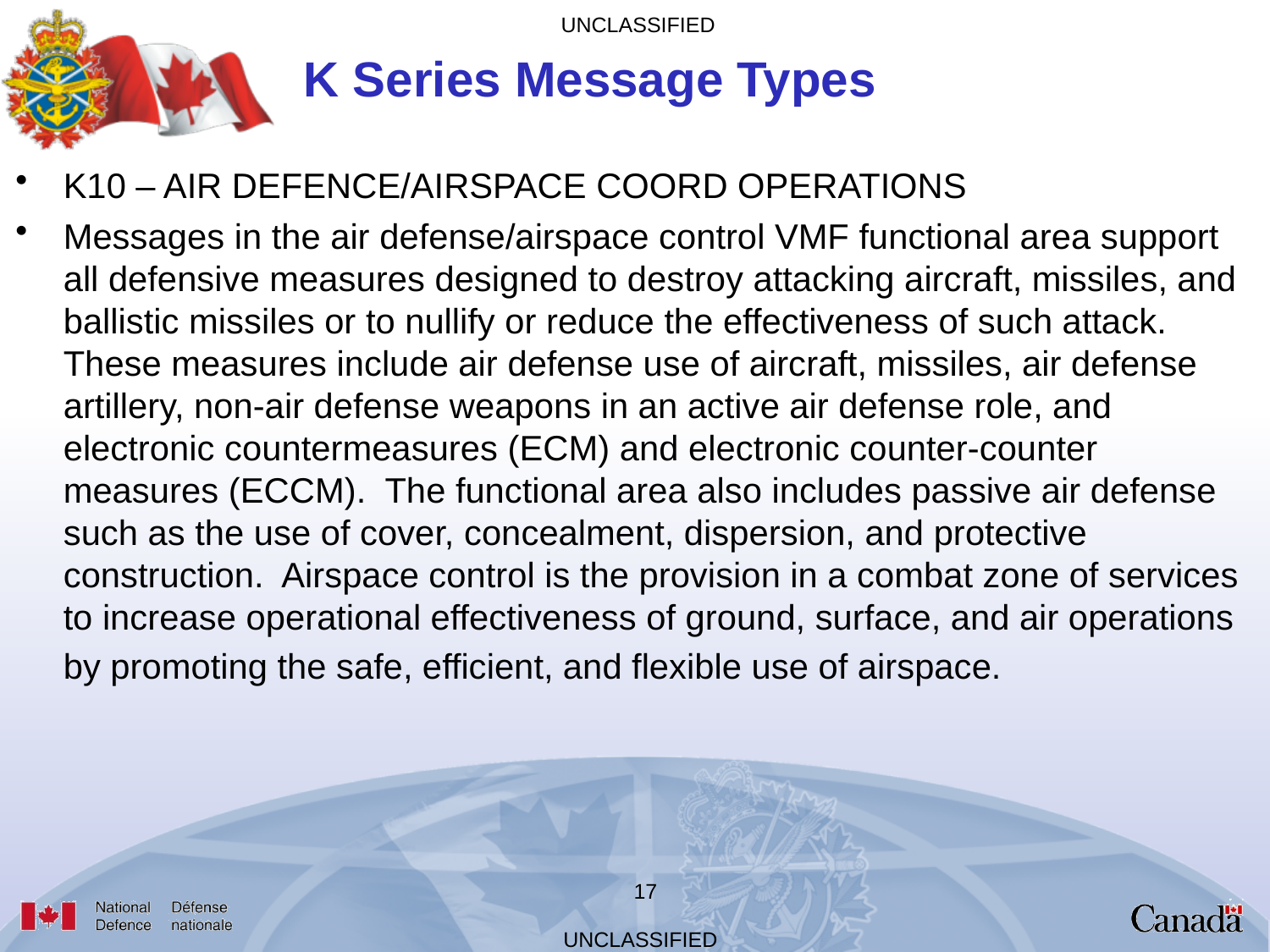

# K Series Message Types
K10 – AIR DEFENCE/AIRSPACE COORD OPERATIONS
Messages in the air defense/airspace control VMF functional area support all defensive measures designed to destroy attacking aircraft, missiles, and ballistic missiles or to nullify or reduce the effectiveness of such attack.  These measures include air defense use of aircraft, missiles, air defense artillery, non-air defense weapons in an active air defense role, and electronic countermeasures (ECM) and electronic counter-counter measures (ECCM).  The functional area also includes passive air defense such as the use of cover, concealment, dispersion, and protective construction.  Airspace control is the provision in a combat zone of services to increase operational effectiveness of ground, surface, and air operations by promoting the safe, efficient, and flexible use of airspace.